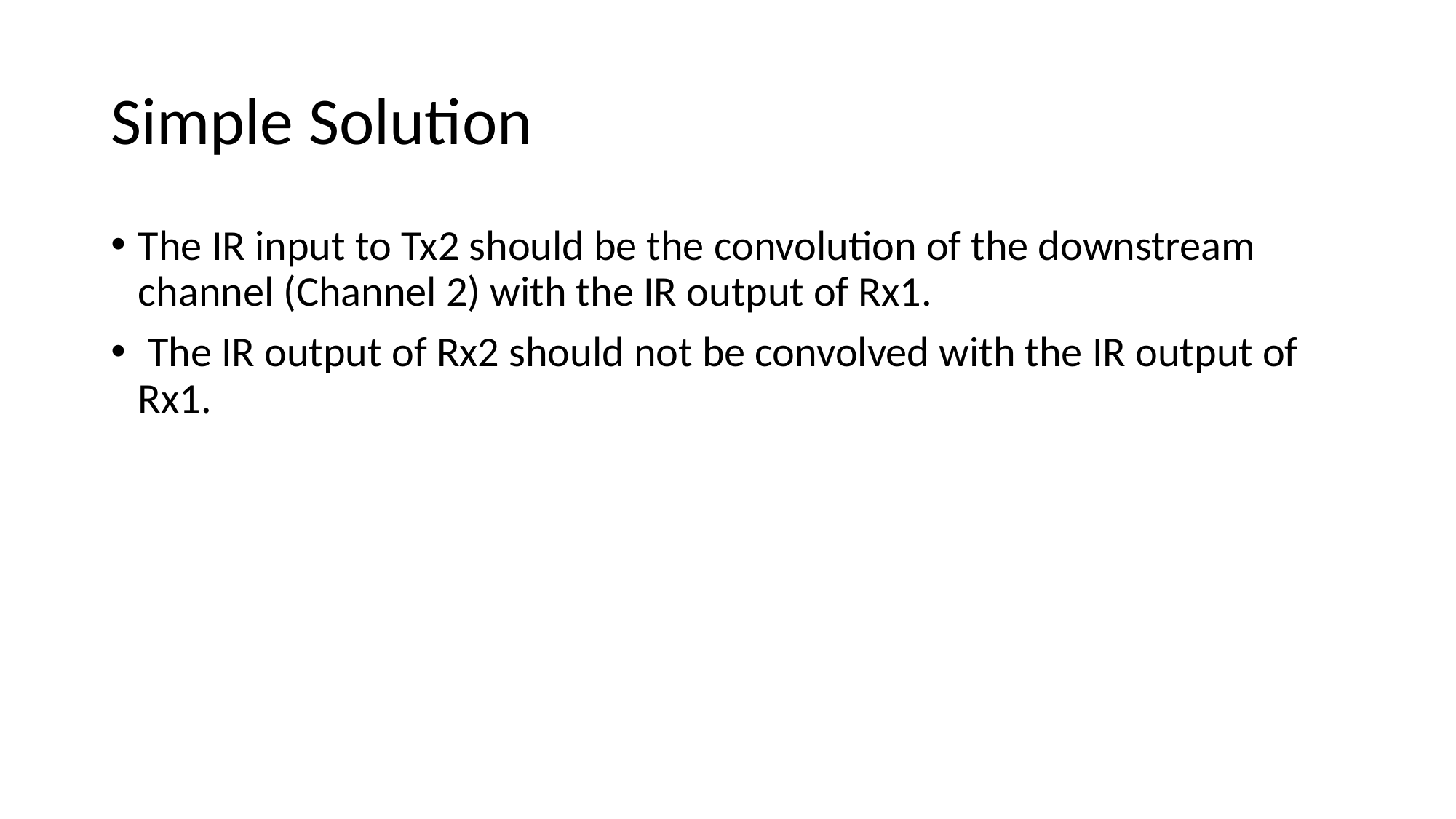

# Simple Solution
The IR input to Tx2 should be the convolution of the downstream channel (Channel 2) with the IR output of Rx1.
 The IR output of Rx2 should not be convolved with the IR output of Rx1.